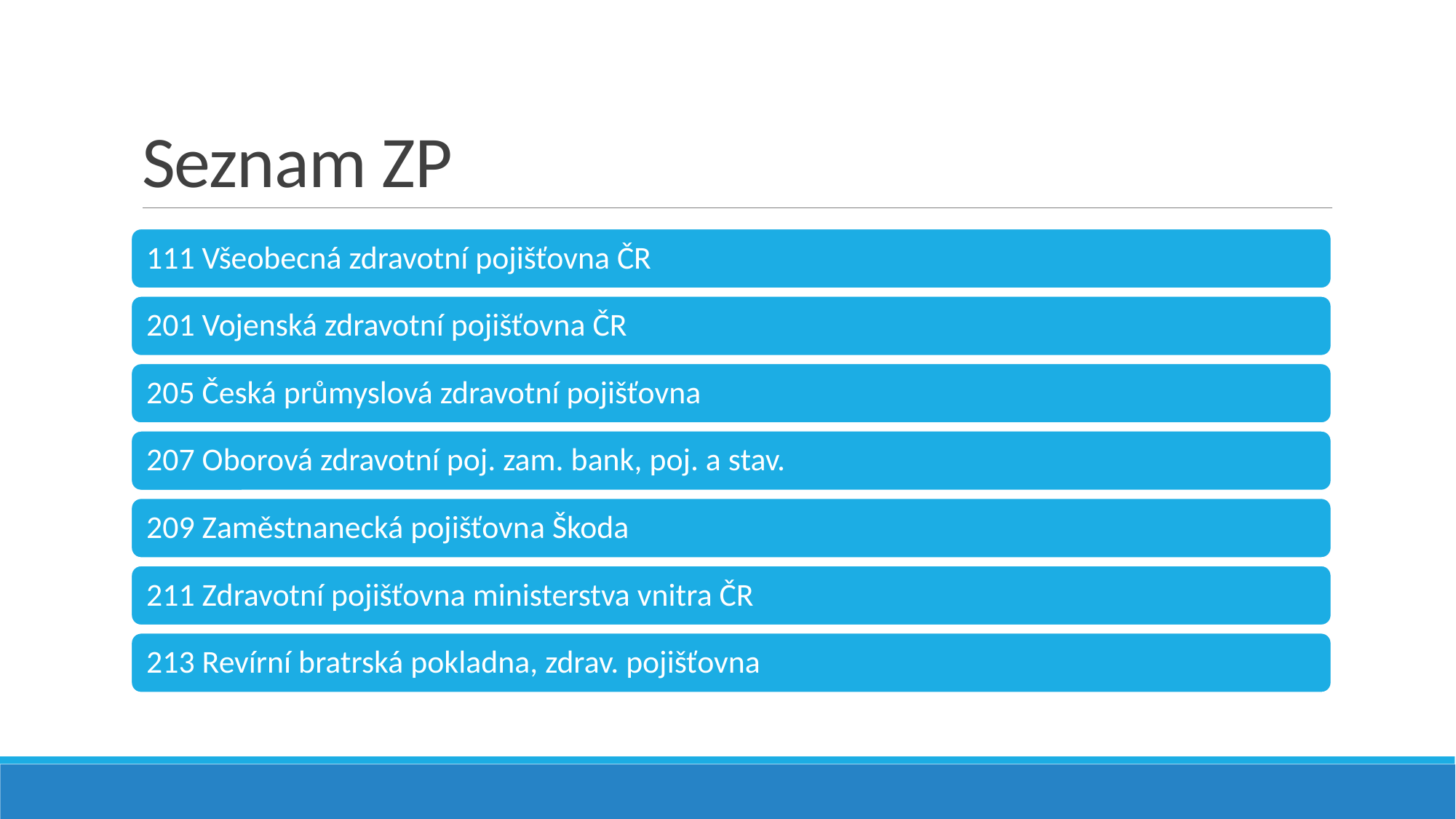

# Seznam ZP
111 Všeobecná zdravotní pojišťovna ČR
201 Vojenská zdravotní pojišťovna ČR
205 Česká průmyslová zdravotní pojišťovna
207 Oborová zdravotní poj. zam. bank, poj. a stav.
209 Zaměstnanecká pojišťovna Škoda
211 Zdravotní pojišťovna ministerstva vnitra ČR
213 Revírní bratrská pokladna, zdrav. pojišťovna